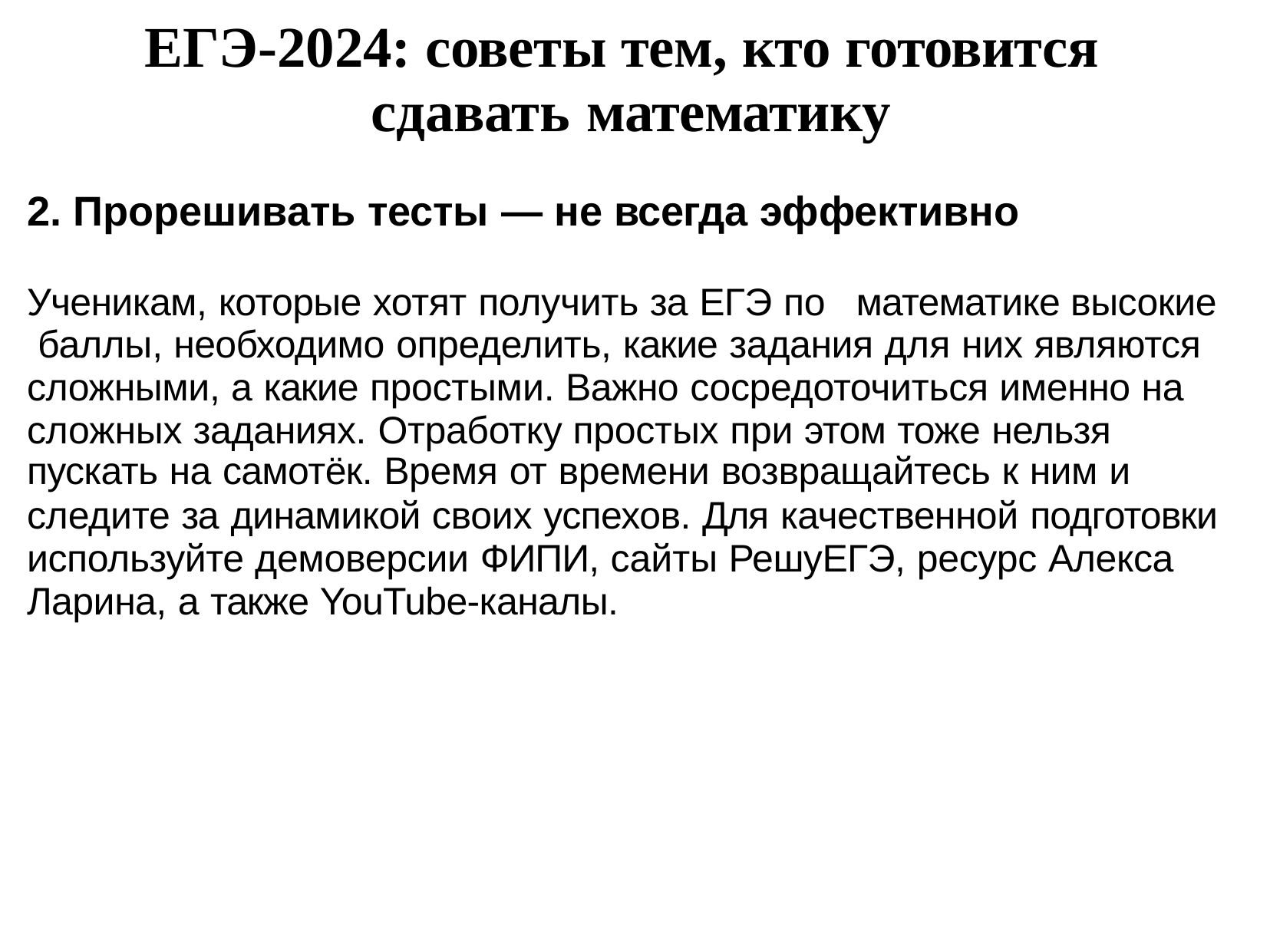

# ЕГЭ-2024: советы тем, кто готовится  сдавать	математику
2. Прорешивать тесты — не всегда эффективно

Ученикам, которые хотят получить за ЕГЭ по	математике высокие  баллы, необходимо определить, какие задания для них являются  сложными, а какие простыми. Важно сосредоточиться именно на  сложных заданиях. Отработку простых при этом тоже нельзя
пускать на самотёк. Время от времени возвращайтесь к ним и
следите за динамикой своих успехов. Для качественной подготовки  используйте демоверсии ФИПИ, сайты РешуЕГЭ, ресурс Алекса  Ларина, а также YouTube-каналы.